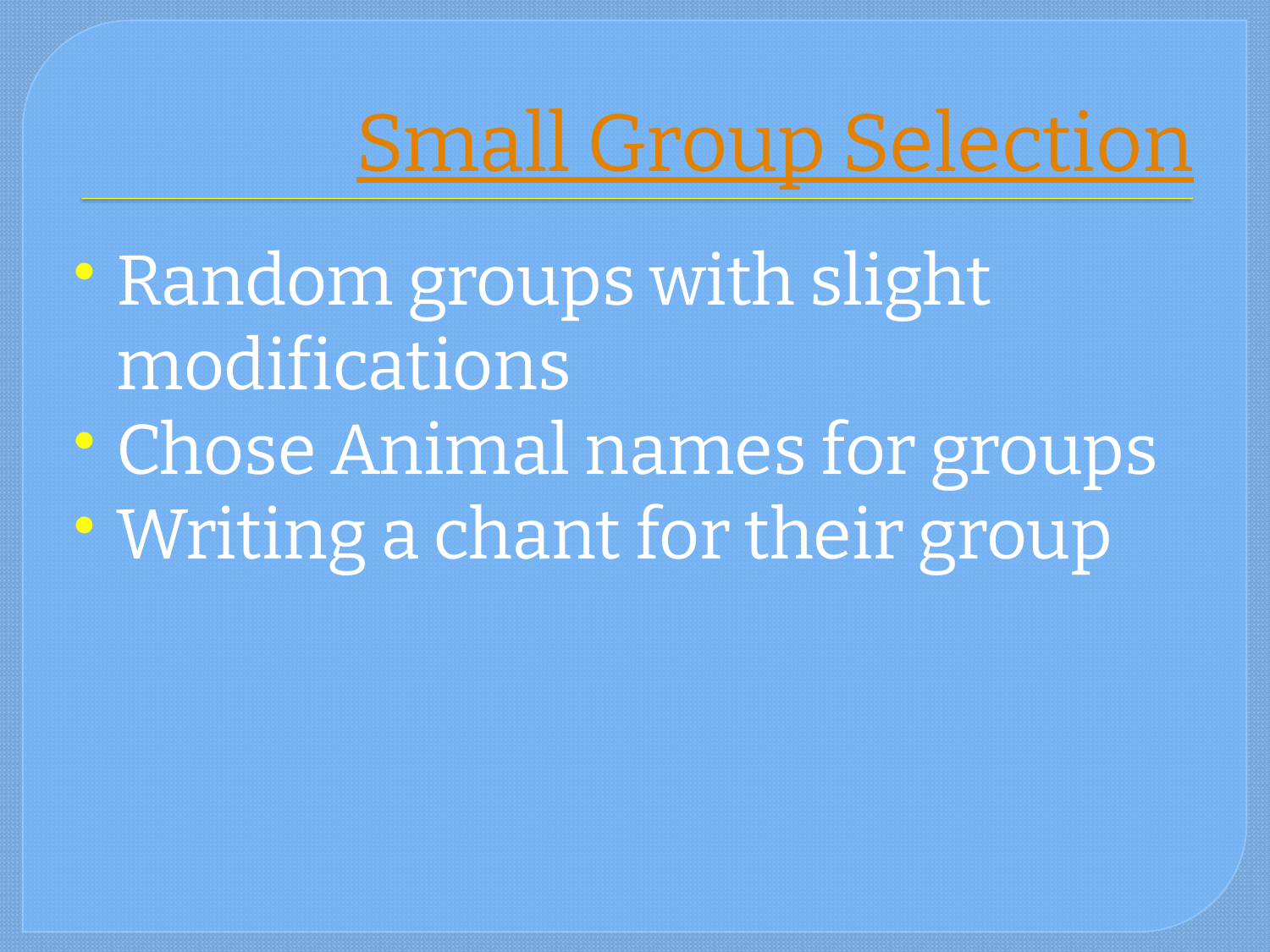

# Small Group Selection
Random groups with slight modifications
Chose Animal names for groups
Writing a chant for their group